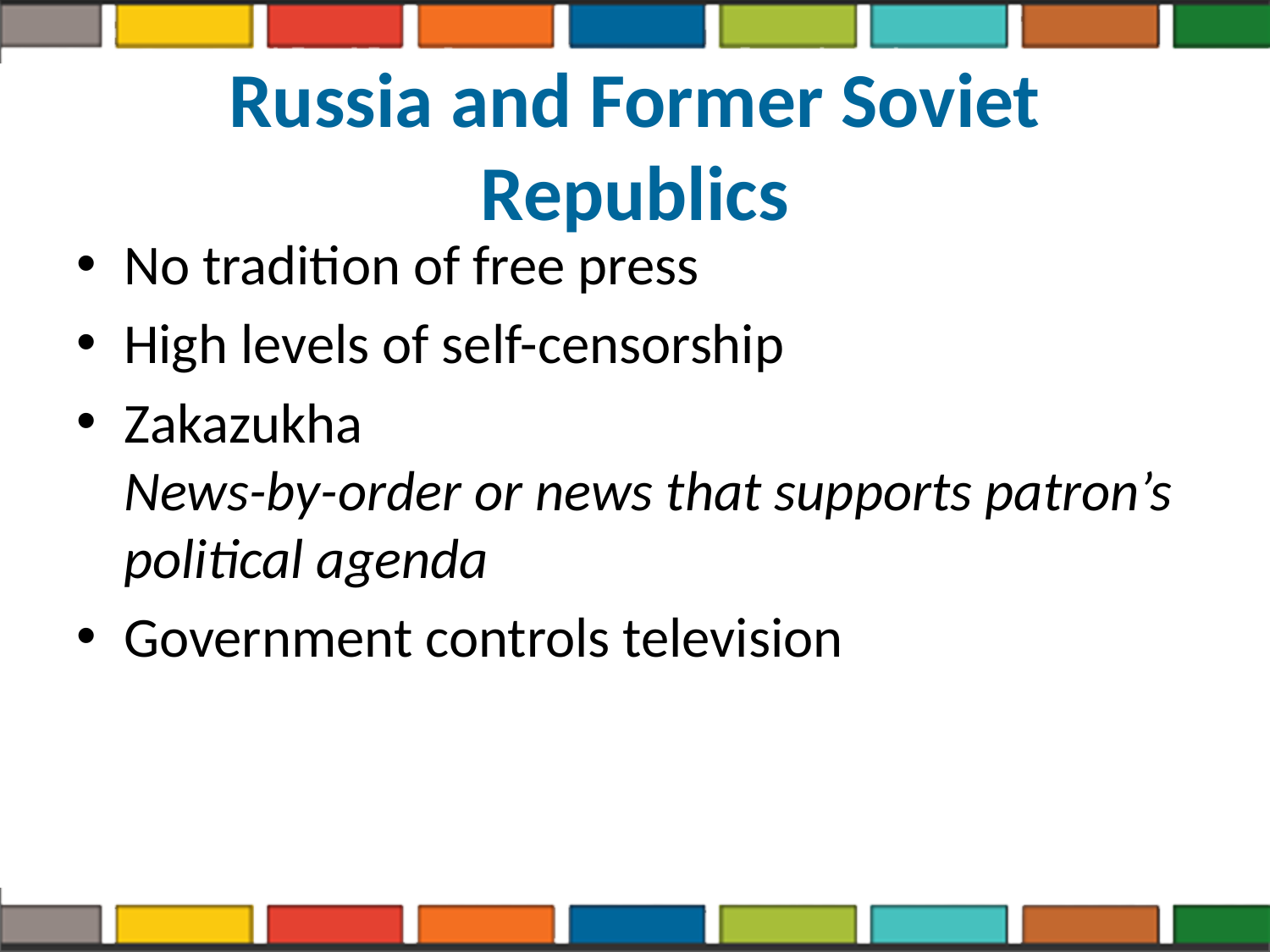

# Russia and Former Soviet Republics
No tradition of free press
High levels of self-censorship
Zakazukha
News-by-order or news that supports patron’s political agenda
Government controls television